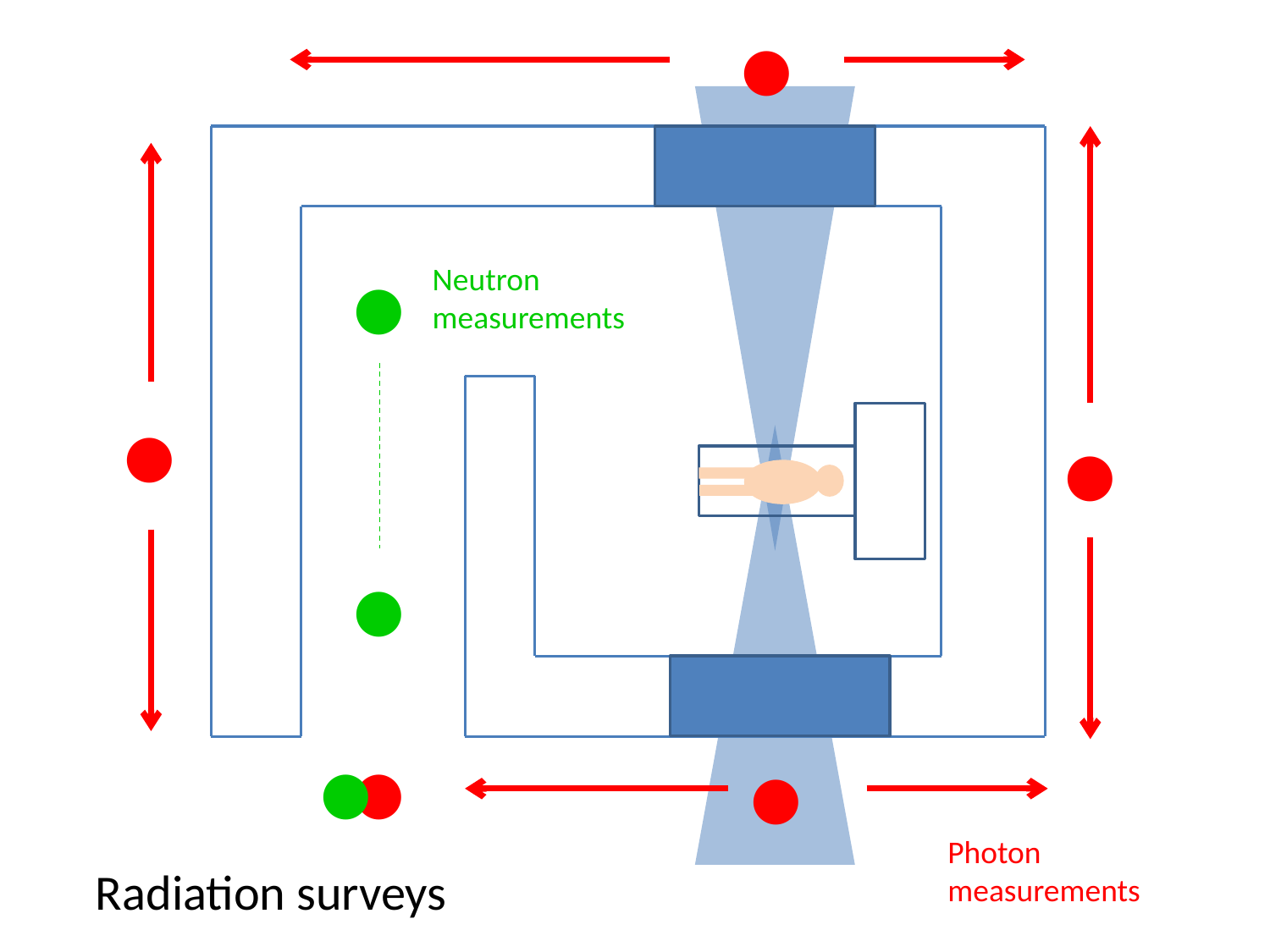

•

•
Neutron measurements
•
•

•

•
•
•
Photon measurements
Radiation surveys